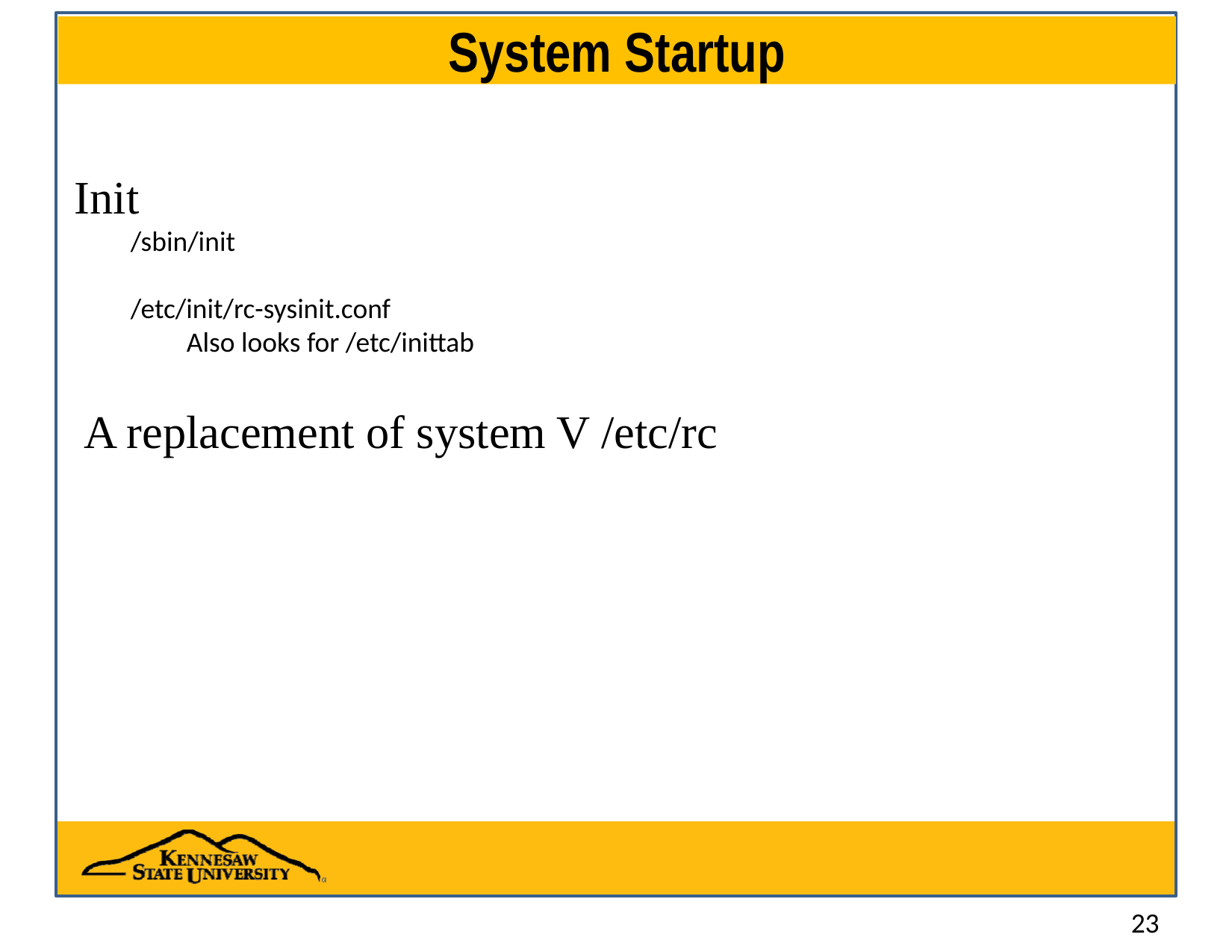

# System Startup
Init
/sbin/init

/etc/init/rc-sysinit.conf
Also looks for /etc/inittab
A replacement of system V /etc/rc